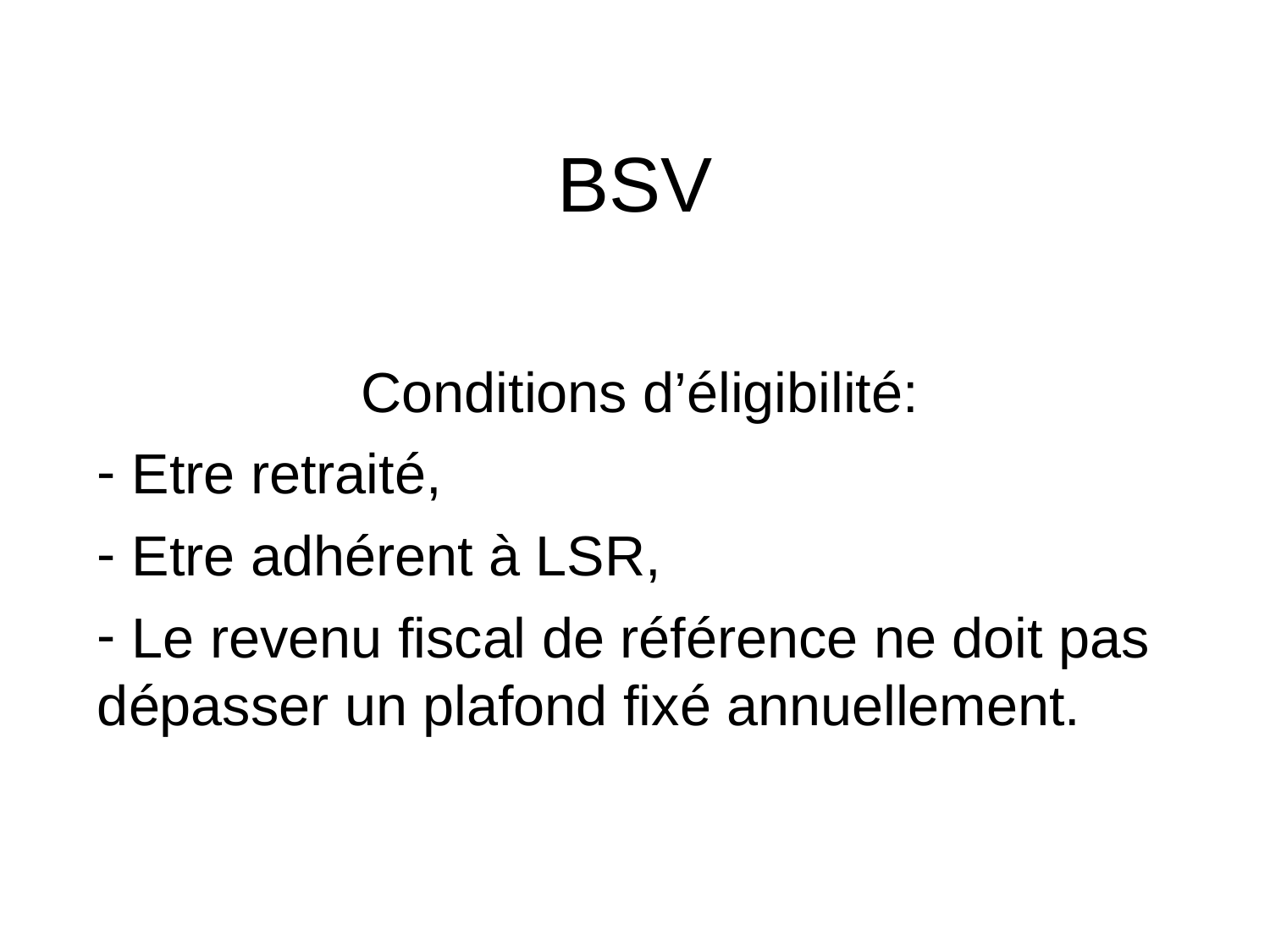

# BSV

Conditions d’éligibilité:
 Etre retraité,
 Etre adhérent à LSR,
 Le revenu fiscal de référence ne doit pas dépasser un plafond fixé annuellement.